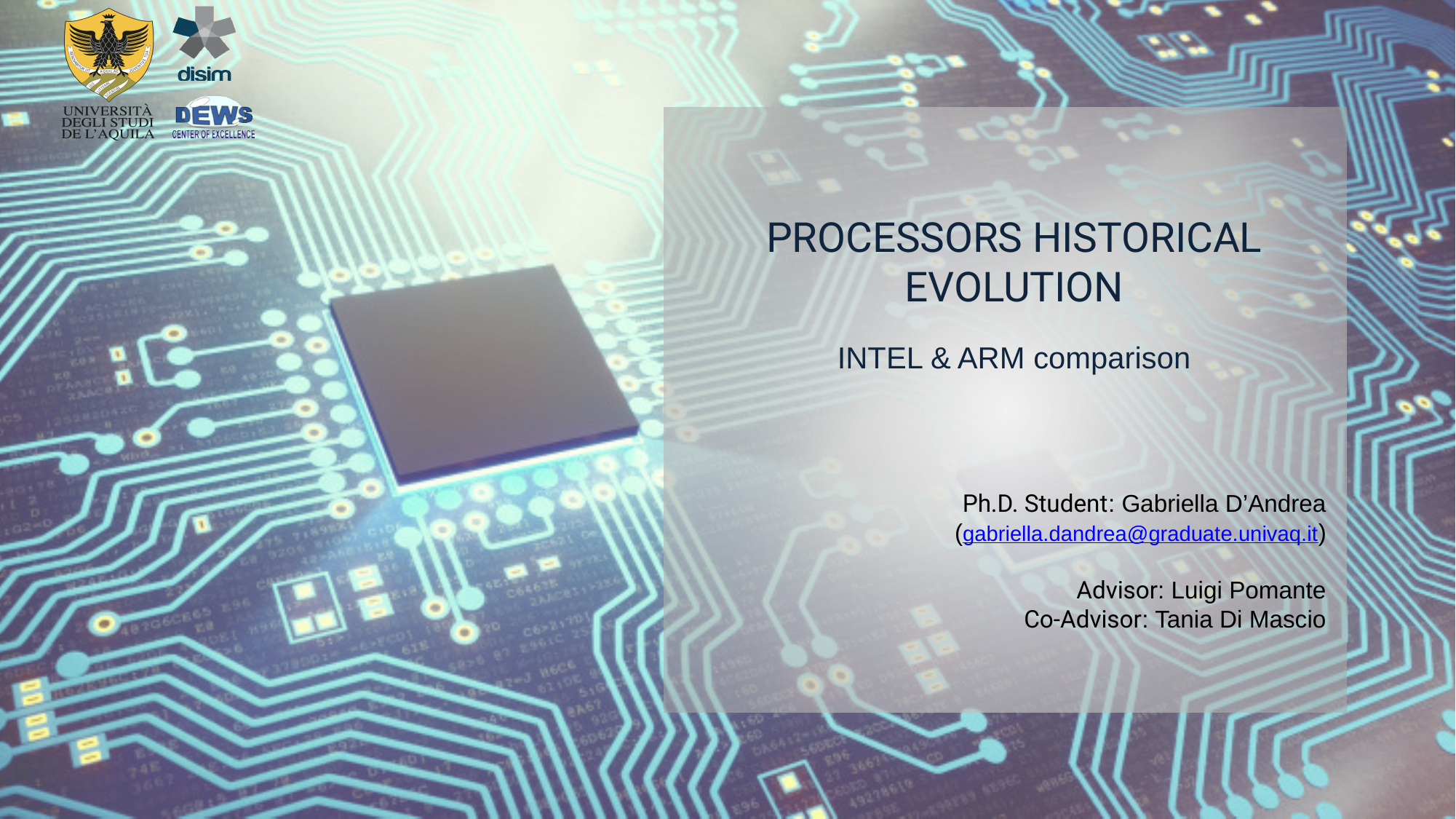

# PROCESSORS HISTORICAL EVOLUTION
INTEL & ARM comparison
Ph.D. Student: Gabriella D’Andrea
(gabriella.dandrea@graduate.univaq.it)

Advisor: Luigi Pomante
Co-Advisor: Tania Di Mascio